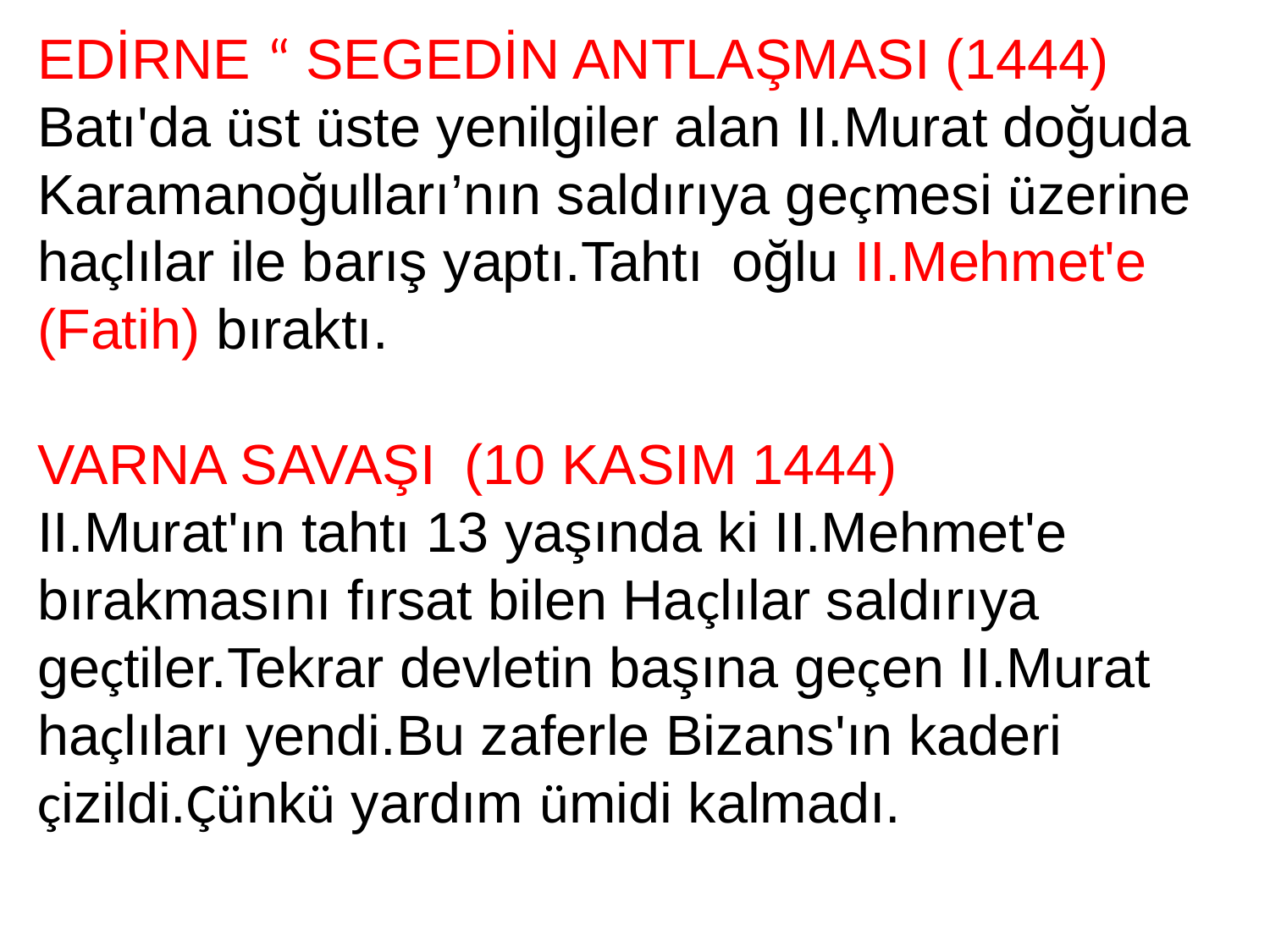

EDİRNE “ SEGEDİN ANTLAŞMASI (1444)
Batı'da üst üste yenilgiler alan II.Murat doğuda Karamanoğulları’nın saldırıya geçmesi üzerine haçlılar ile barış yaptı.Tahtı  oğlu II.Mehmet'e (Fatih) bıraktı.

VARNA SAVAŞI  (10 KASIM 1444)
II.Murat'ın tahtı 13 yaşında ki II.Mehmet'e bırakmasını fırsat bilen Haçlılar saldırıya geçtiler.Tekrar devletin başına geçen II.Murat haçlıları yendi.Bu zaferle Bizans'ın kaderi çizildi.Çünkü yardım ümidi kalmadı.